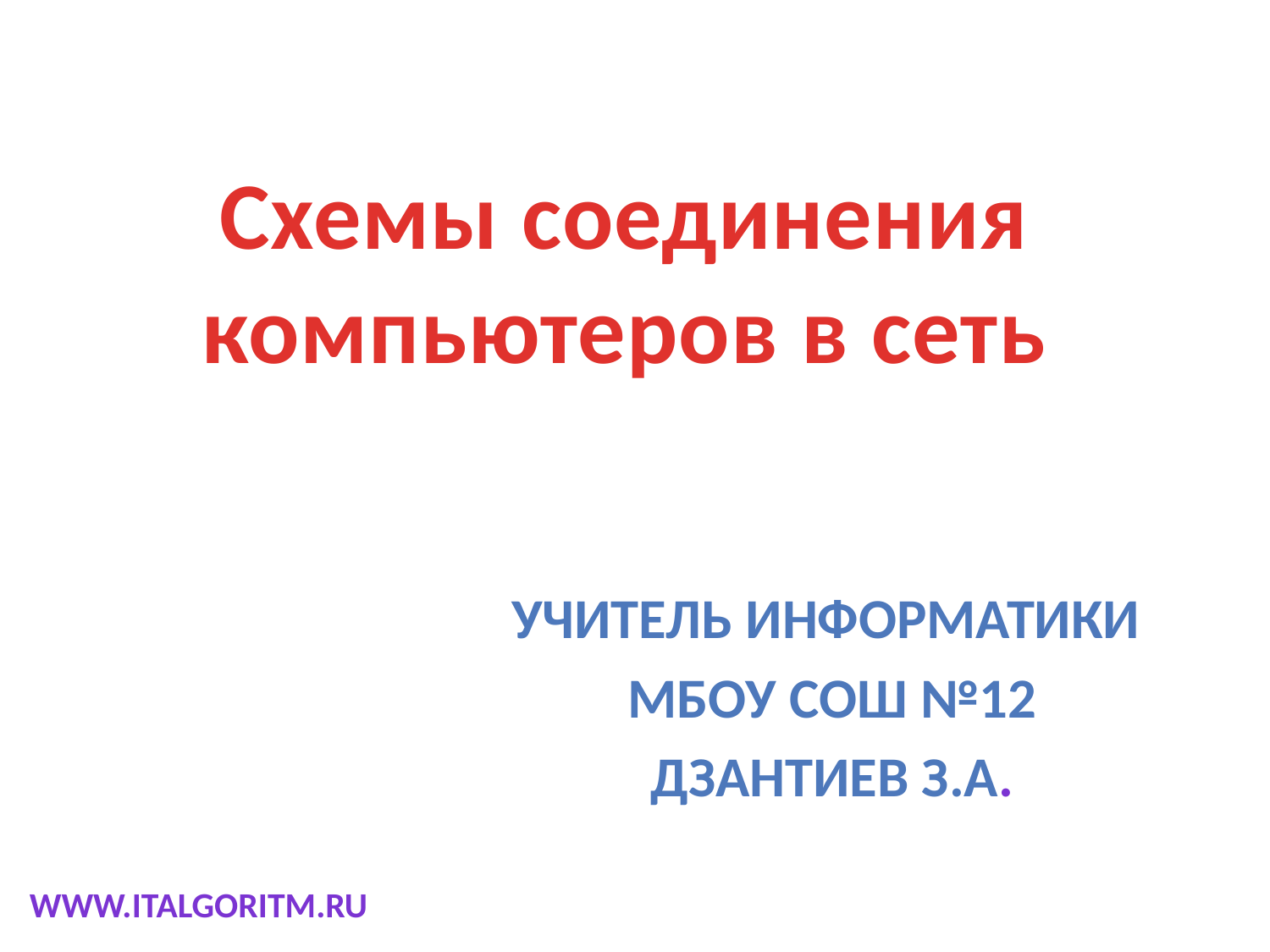

# Схемы соединения компьютеров в сеть
Учитель инФОРМАТИКИ
МБОУ СОШ №12
Дзантиев З.А.
www.italgoritm.ru